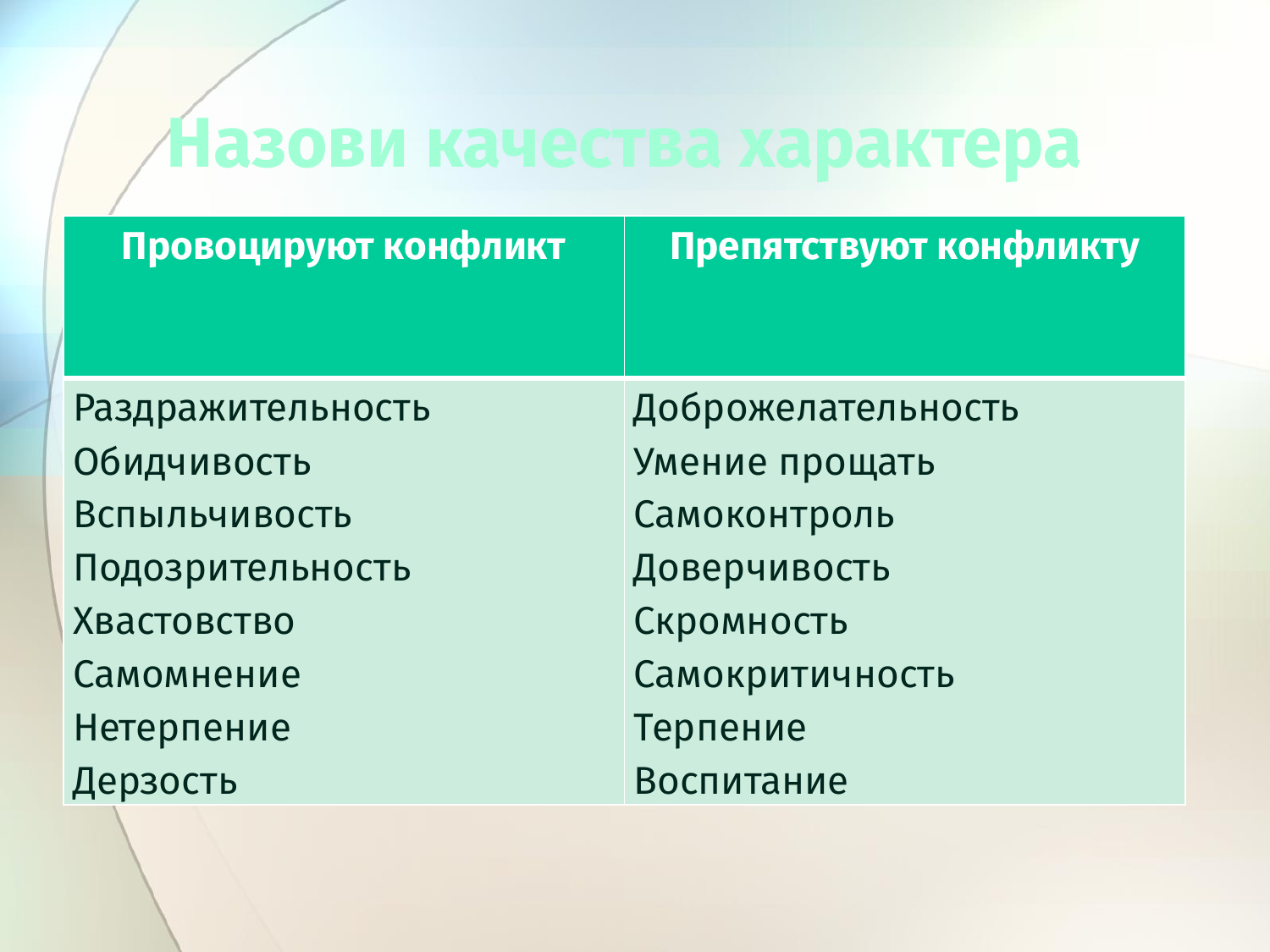

# Назови качества характера
| Провоцируют конфликт | Препятствуют конфликту |
| --- | --- |
| Раздражительность Обидчивость Вспыльчивость Подозрительность Хвастовство Самомнение Нетерпение Дерзость | Доброжелательность Умение прощать Самоконтроль Доверчивость Скромность Самокритичность Терпение Воспитание |